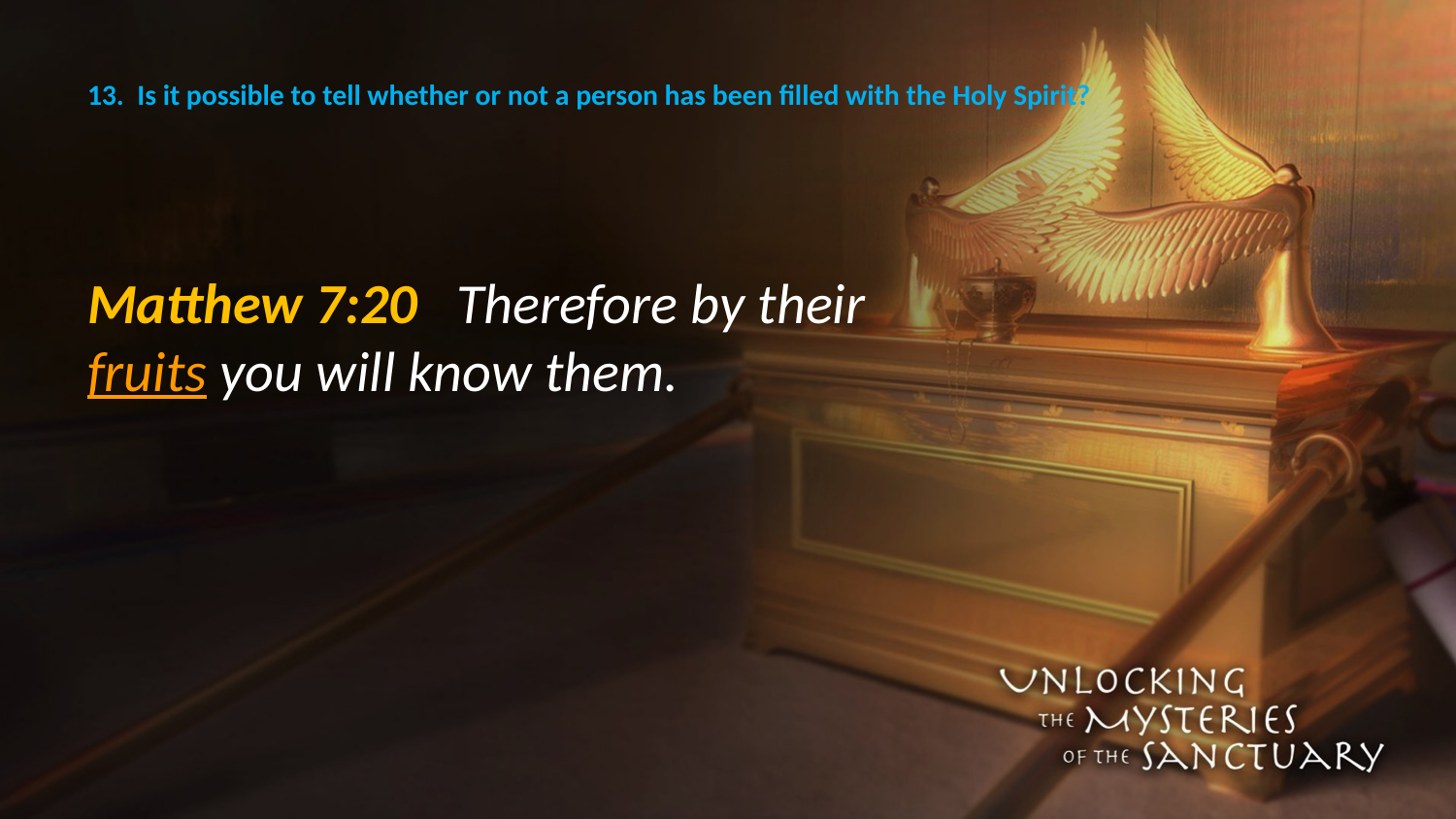

# 13.  Is it possible to tell whether or not a person has been filled with the Holy Spirit?

Matthew 7:20   Therefore by their fruits you will know them.